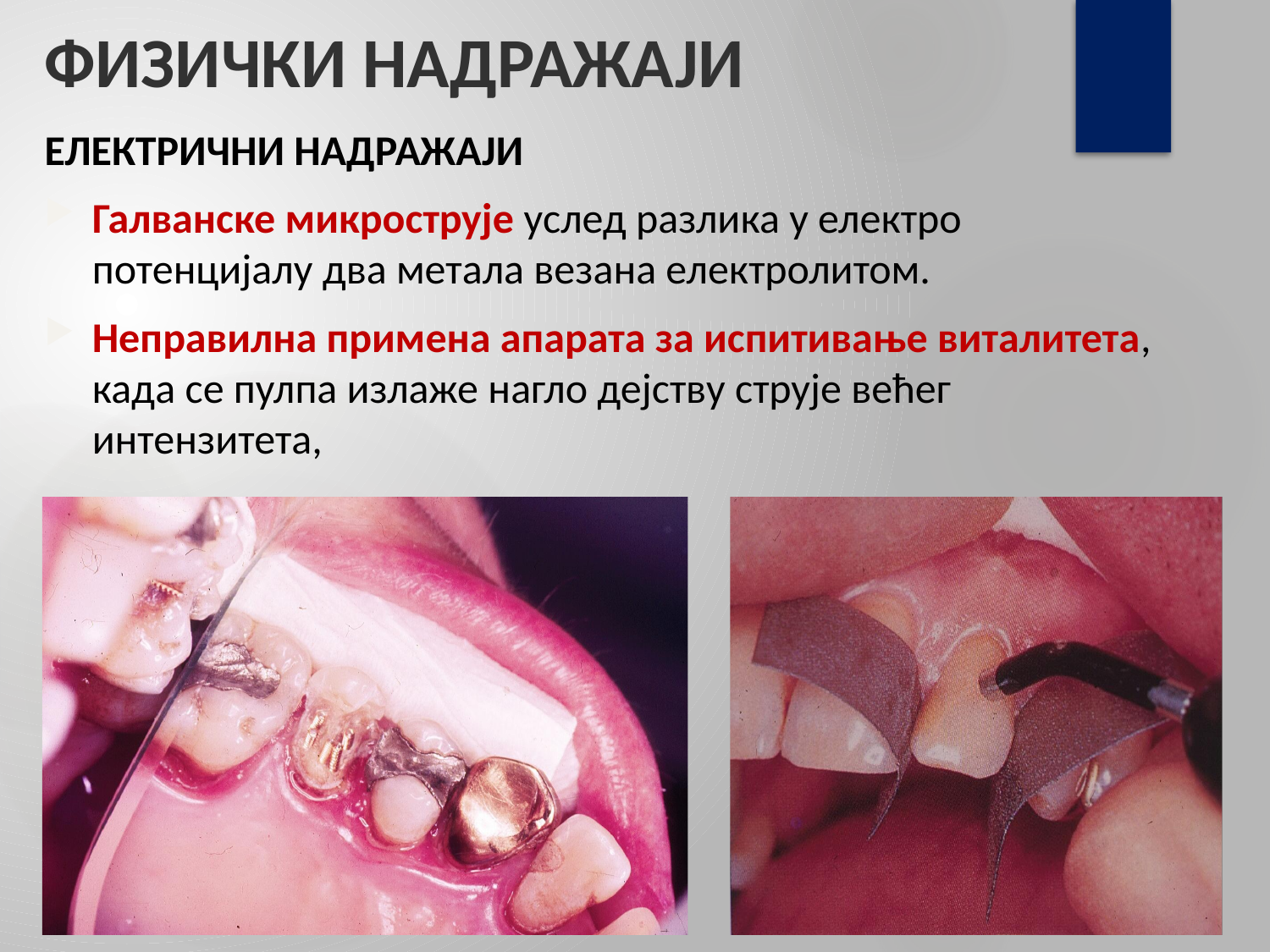

# ФИЗИЧКИ НАДРАЖАЈИ
ЕЛЕКТРИЧНИ НАДРАЖАЈИ
Галванске микрострује услед разлика у електро потенцијалу два метала везана електролитом.
Неправилна примена апарата за испитивање виталитета, када се пулпа излаже нагло дејству струје већег интензитета,